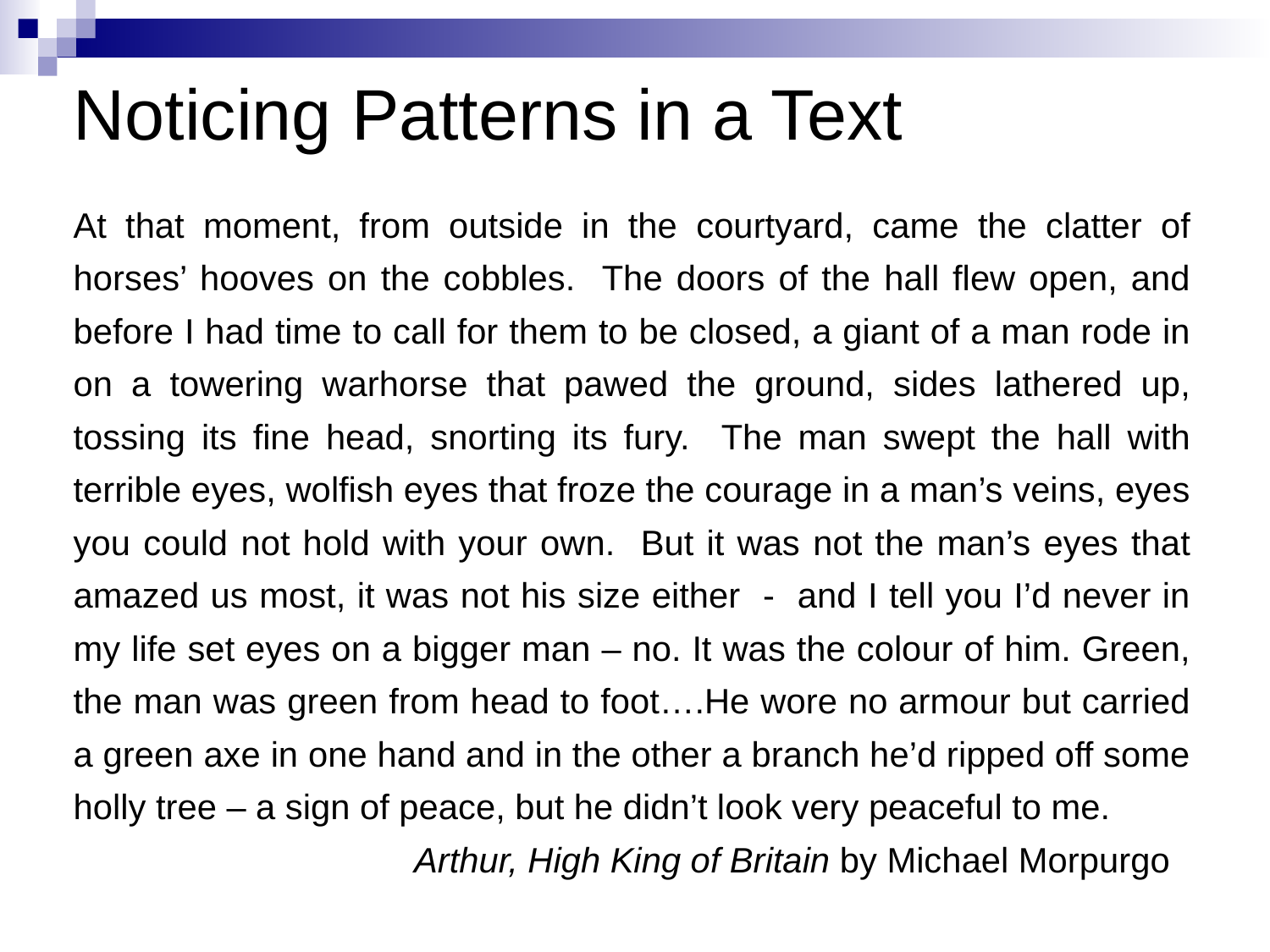

# Noticing Patterns in a Text
At that moment, from outside in the courtyard, came the clatter of horses’ hooves on the cobbles.  The doors of the hall flew open, and before I had time to call for them to be closed, a giant of a man rode in on a towering warhorse that pawed the ground, sides lathered up, tossing its fine head, snorting its fury.  The man swept the hall with terrible eyes, wolfish eyes that froze the courage in a man’s veins, eyes you could not hold with your own.  But it was not the man’s eyes that amazed us most, it was not his size either  -  and I tell you I’d never in my life set eyes on a bigger man – no. It was the colour of him. Green, the man was green from head to foot….He wore no armour but carried a green axe in one hand and in the other a branch he’d ripped off some holly tree – a sign of peace, but he didn’t look very peaceful to me.
                                   Arthur, High King of Britain by Michael Morpurgo